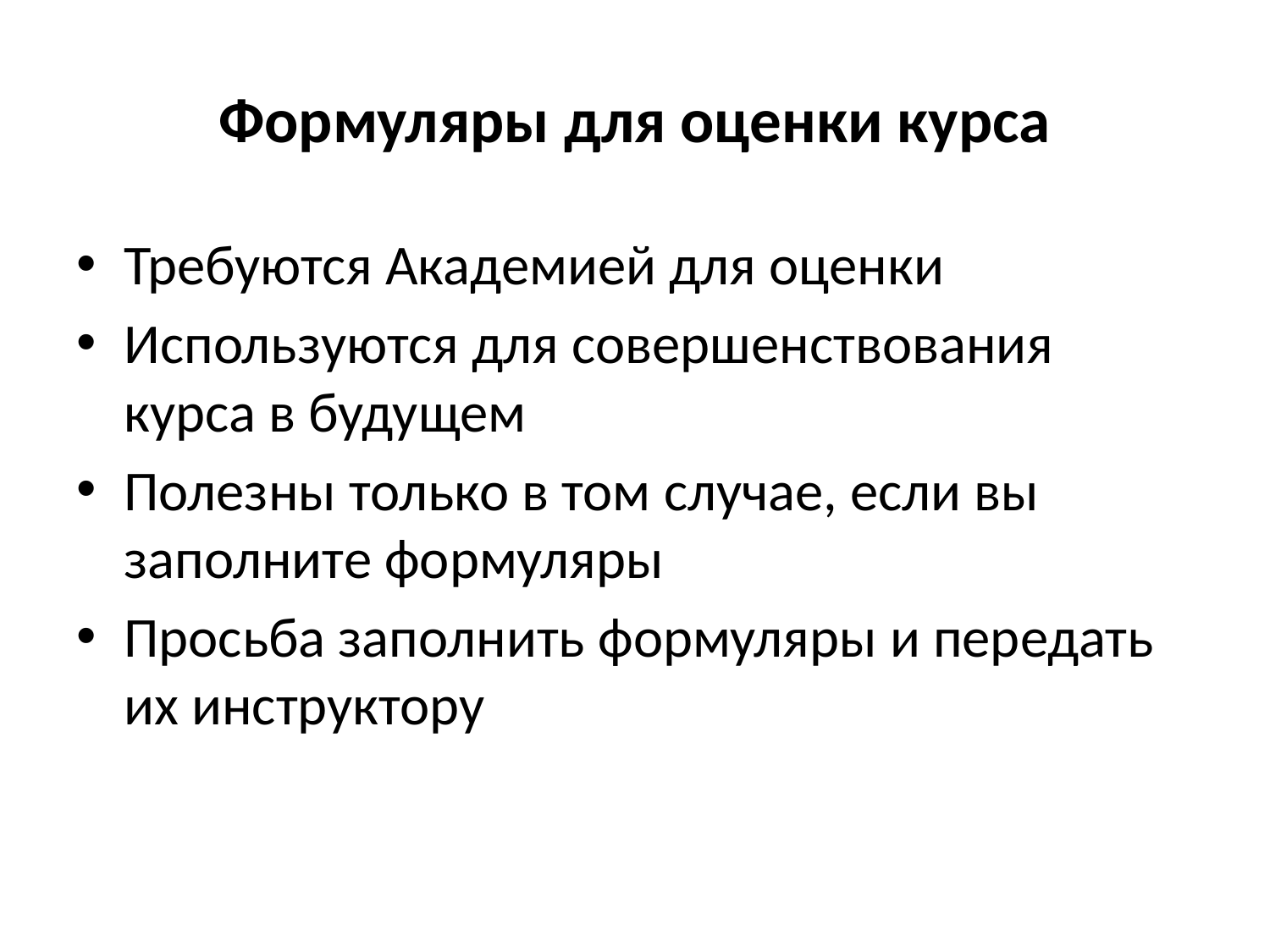

# Формуляры для оценки курса
Требуются Академией для оценки
Используются для совершенствования курса в будущем
Полезны только в том случае, если вы заполните формуляры
Просьба заполнить формуляры и передать их инструктору